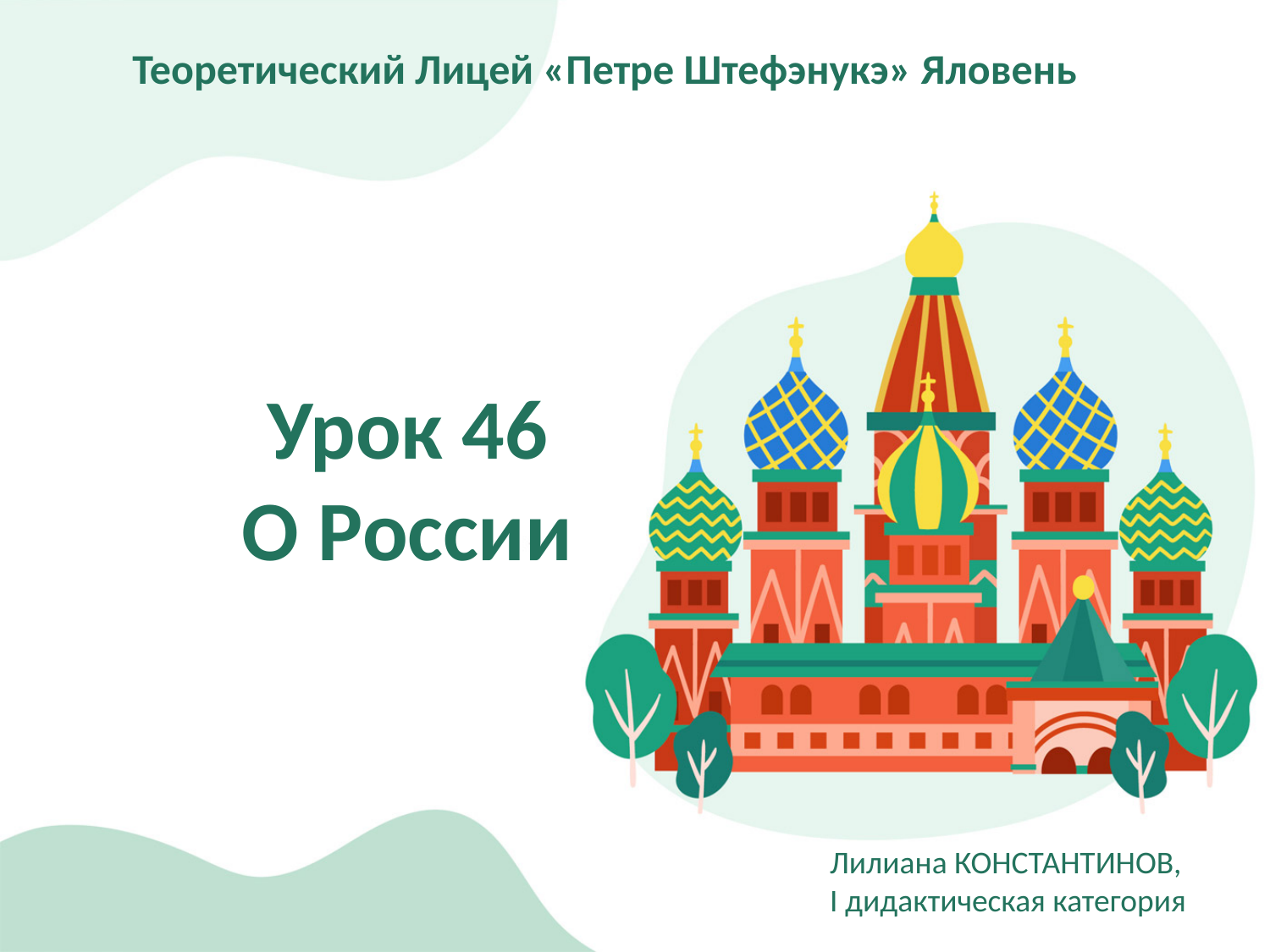

Теоретический Лицей «Петре Штефэнукэ» Яловень
# Урок 46 О России
Лилиана КОНСТАНТИНОВ,
I дидактическая категория